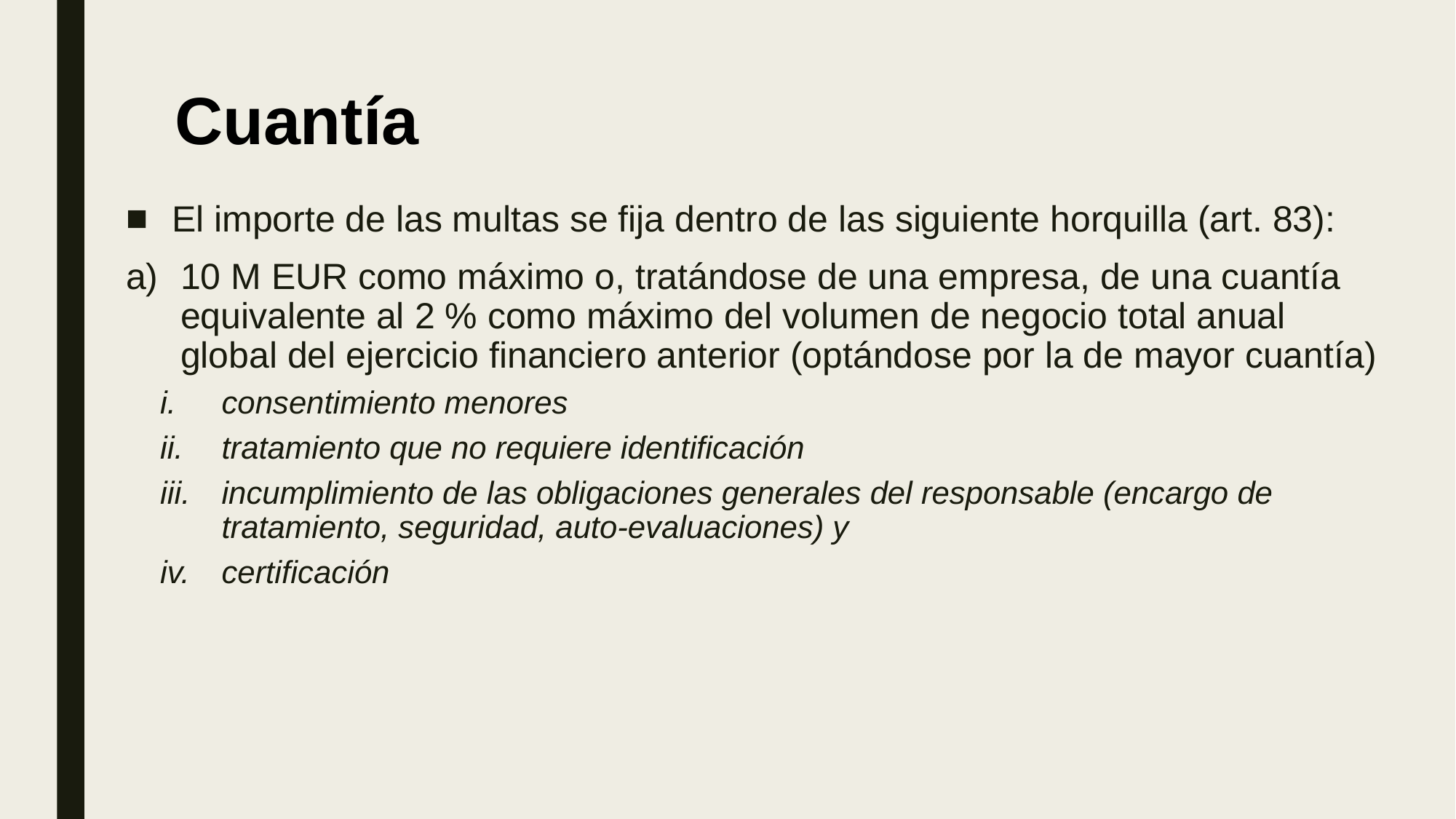

# Cuantía
El importe de las multas se fija dentro de las siguiente horquilla (art. 83):
10 M EUR como máximo o, tratándose de una empresa, de una cuantía equivalente al 2 % como máximo del volumen de negocio total anual global del ejercicio financiero anterior (optándose por la de mayor cuantía)
consentimiento menores
tratamiento que no requiere identificación
incumplimiento de las obligaciones generales del responsable (encargo de tratamiento, seguridad, auto-evaluaciones) y
certificación